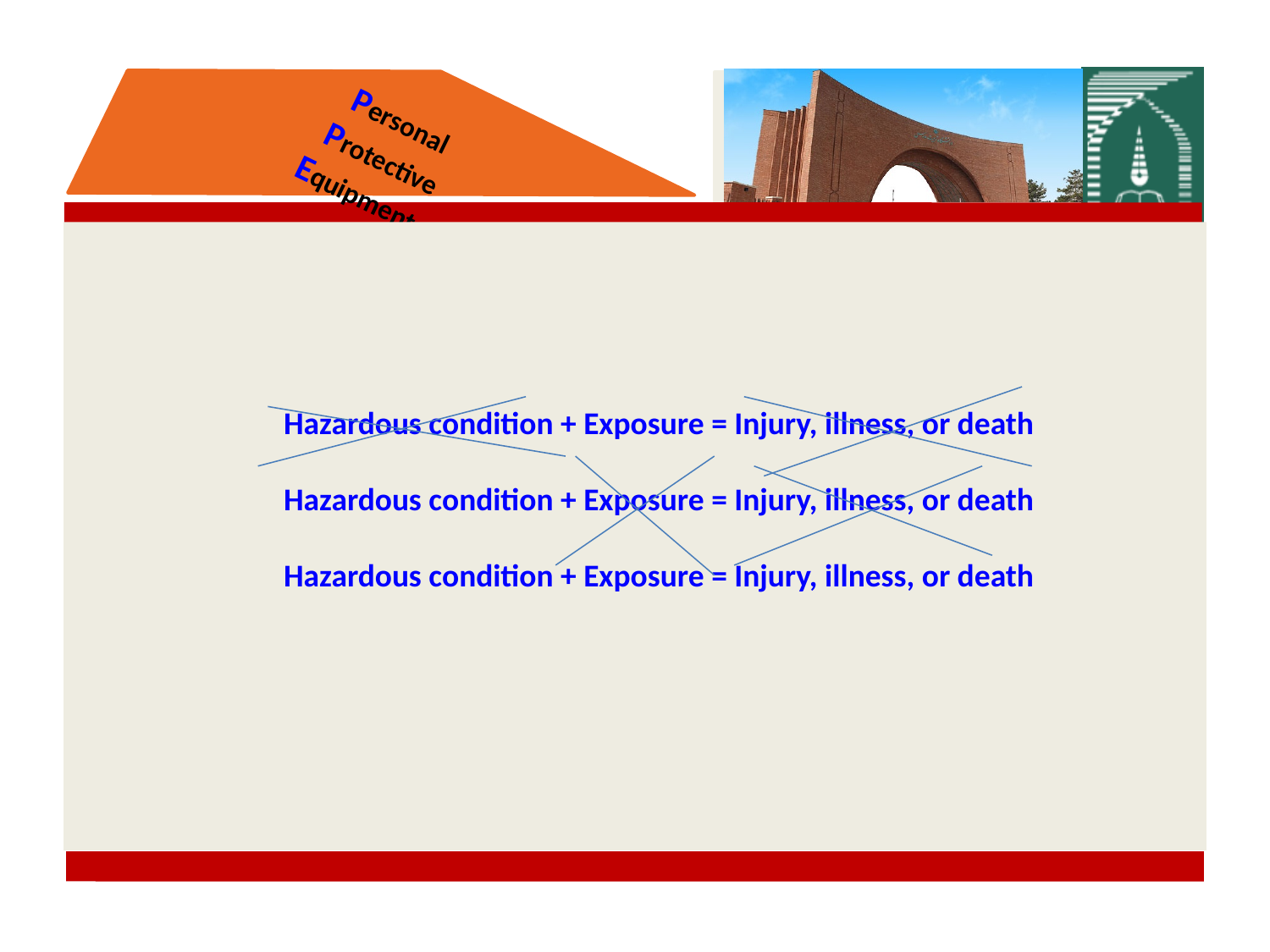

Hazardous condition + Exposure = Injury, illness, or death

Hazardous condition + Exposure = Injury, illness, or death

Hazardous condition + Exposure = Injury, illness, or death